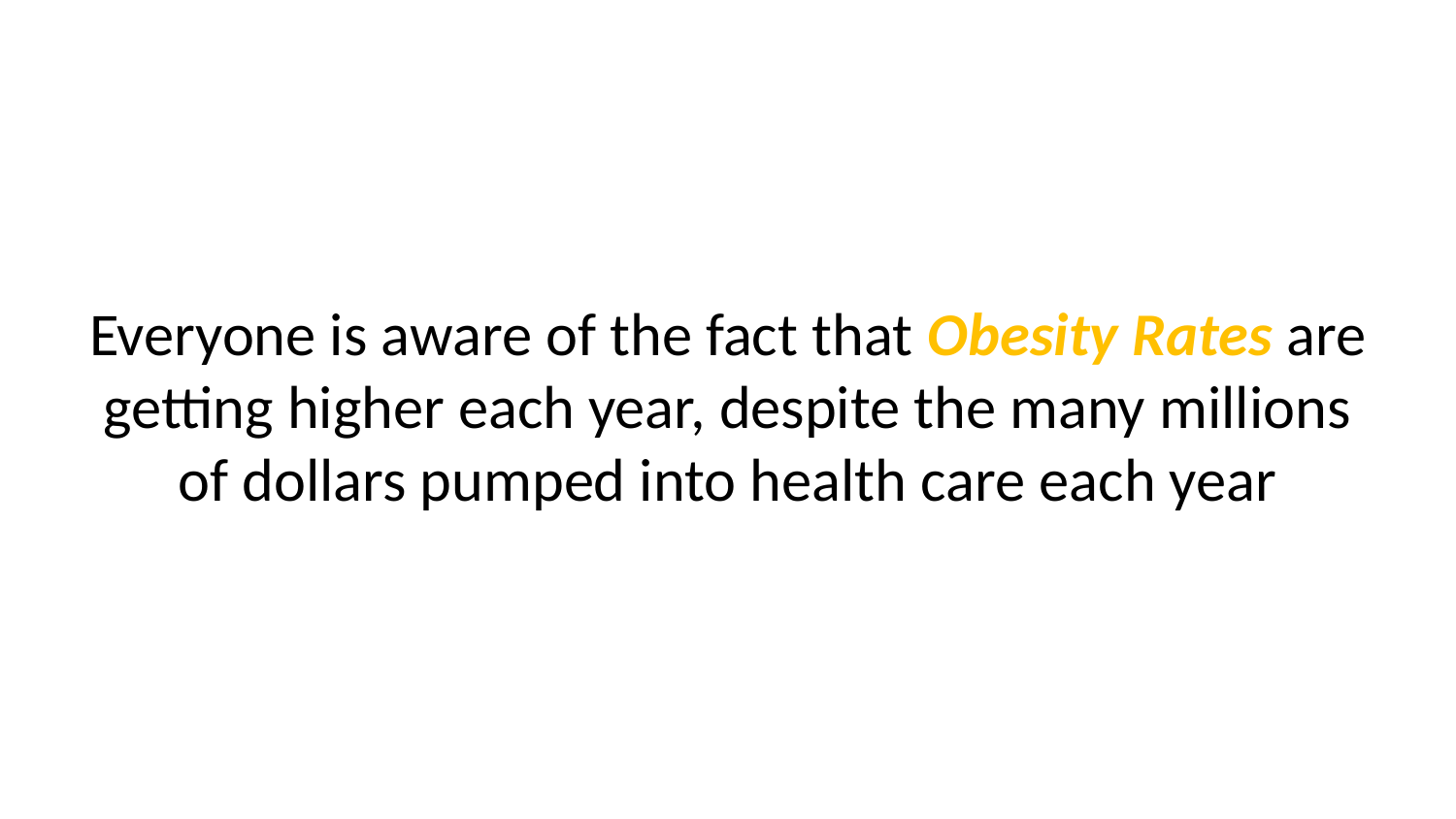

Everyone is aware of the fact that Obesity Rates are getting higher each year, despite the many millions of dollars pumped into health care each year